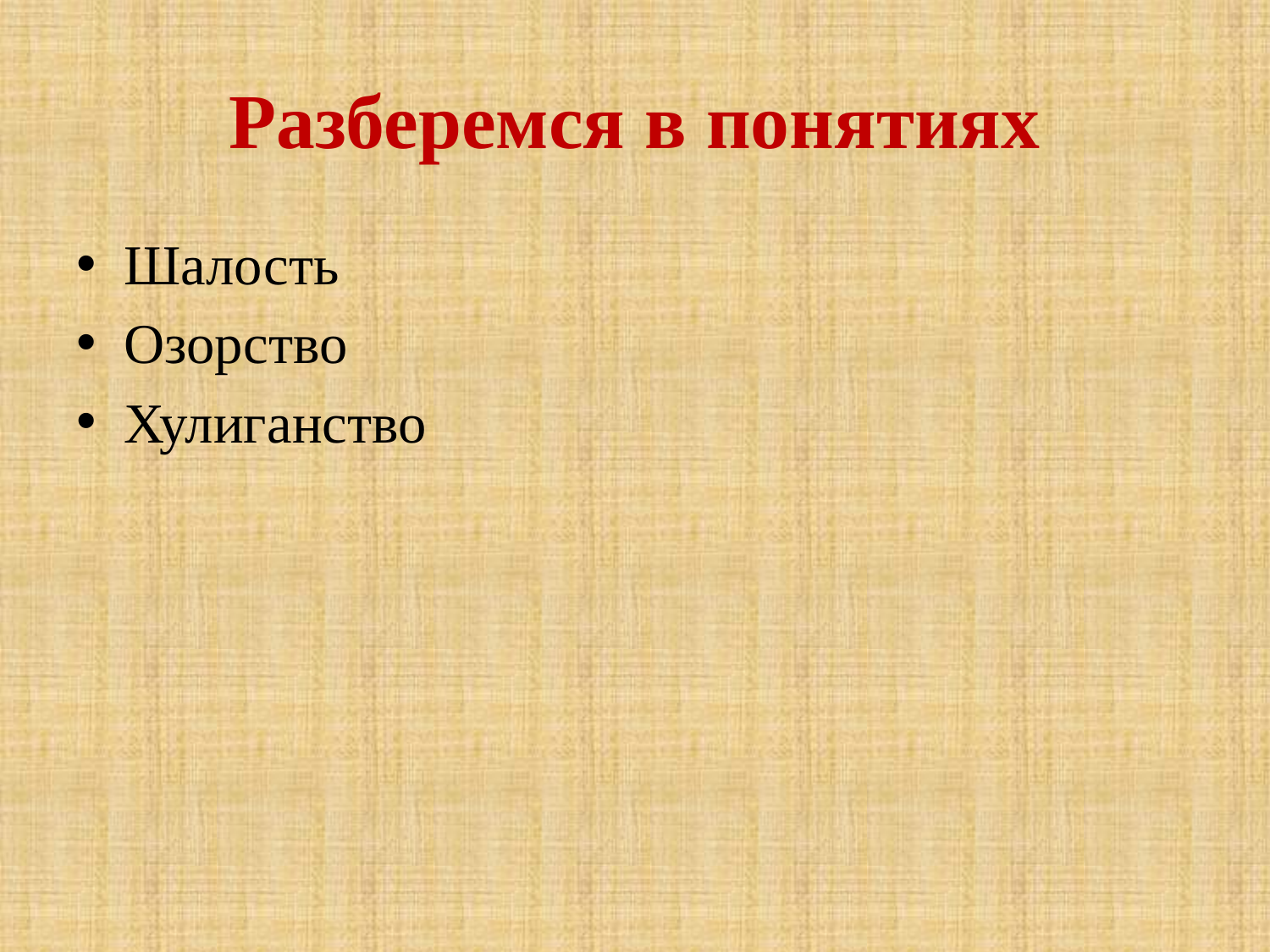

# Разберемся в понятиях
Шалость
Озорство
Хулиганство